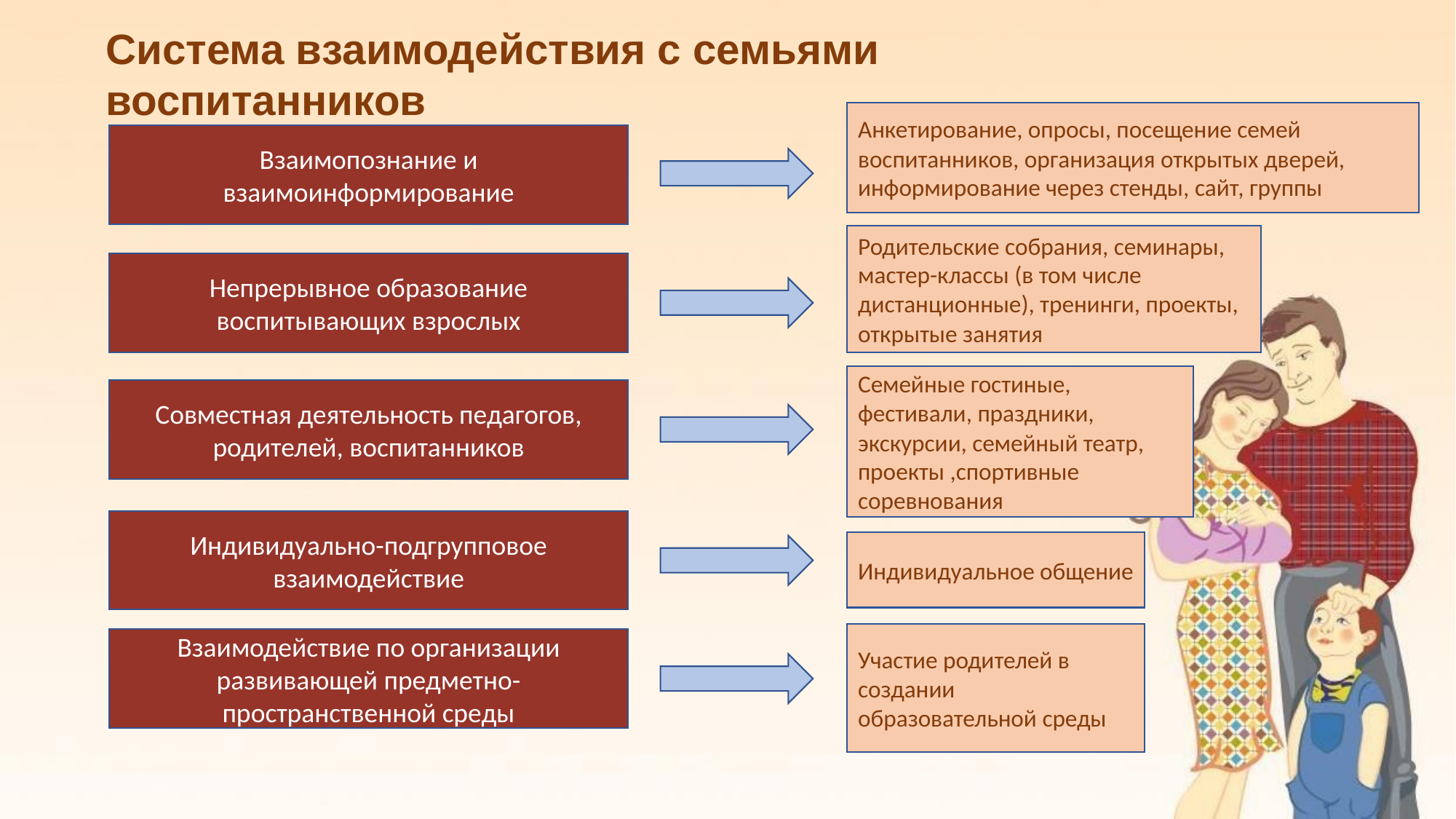

Система взаимодействия с семьями воспитанников
Анкетирование, опросы, посещение семей воспитанников, организация открытых дверей, информирование через стенды, сайт, группы
Взаимопознание и взаимоинформирование

Родительские собрания, семинары, мастер-классы (в том числе дистанционные), тренинги, проекты, открытые занятия
Непрерывное образование воспитывающих взрослых

Семейные гостиные, фестивали, праздники, экскурсии, семейный театр, проекты ,спортивные соревнования
Совместная деятельность педагогов, родителей, воспитанников

Индивидуально-подгрупповое взаимодействие
Индивидуальное общение

Участие родителей в создании образовательной среды
Взаимодействие по организации развивающей предметно-пространственной среды